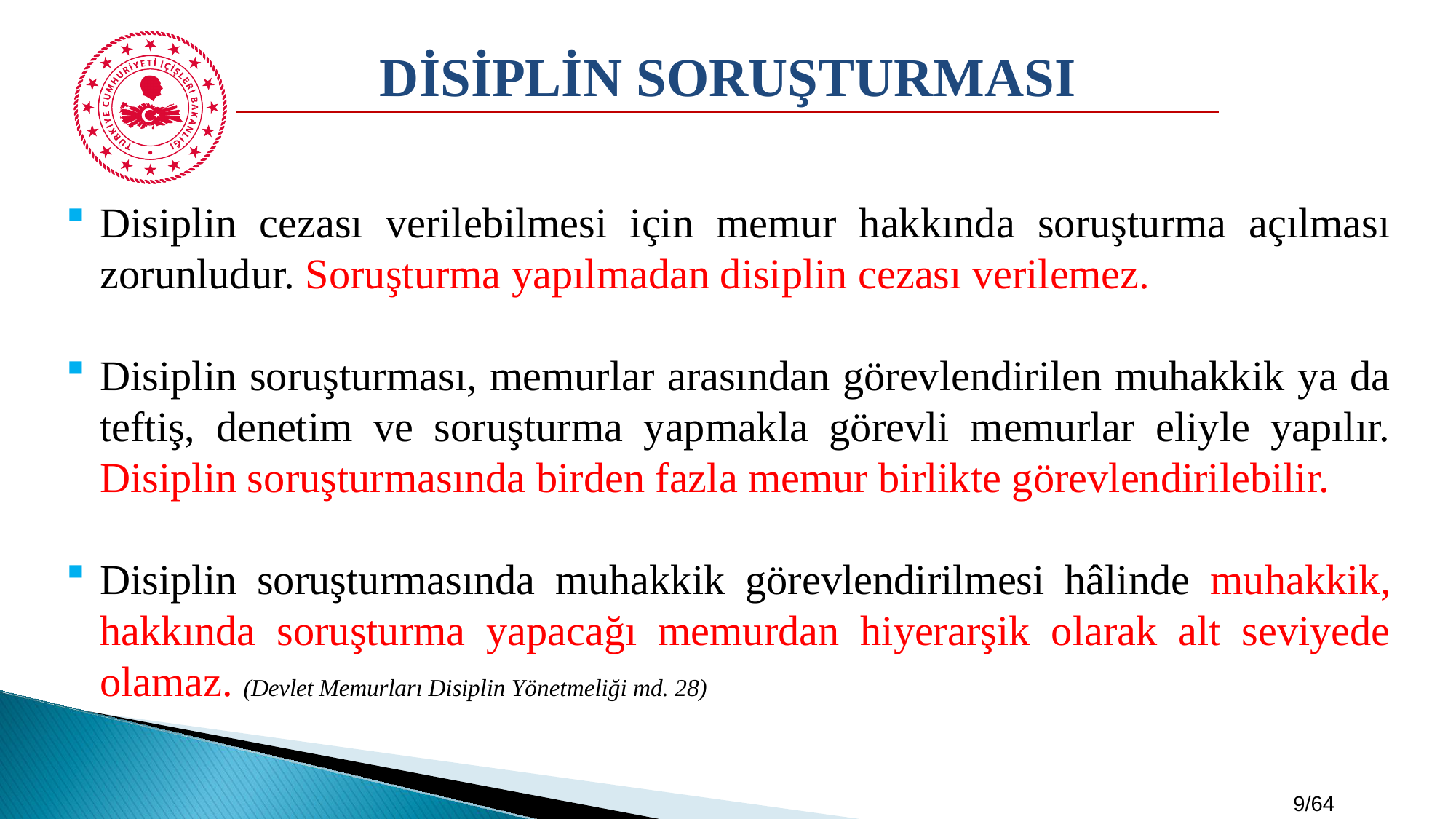

DİSİPLİN SORUŞTURMASI
Disiplin cezası verilebilmesi için memur hakkında soruşturma açılması zorunludur. Soruşturma yapılmadan disiplin cezası verilemez.

Disiplin soruşturması, memurlar arasından görevlendirilen muhakkik ya da teftiş, denetim ve soruşturma yapmakla görevli memurlar eliyle yapılır. Disiplin soruşturmasında birden fazla memur birlikte görevlendirilebilir.

Disiplin soruşturmasında muhakkik görevlendirilmesi hâlinde muhakkik, hakkında soruşturma yapacağı memurdan hiyerarşik olarak alt seviyede olamaz. (Devlet Memurları Disiplin Yönetmeliği md. 28)